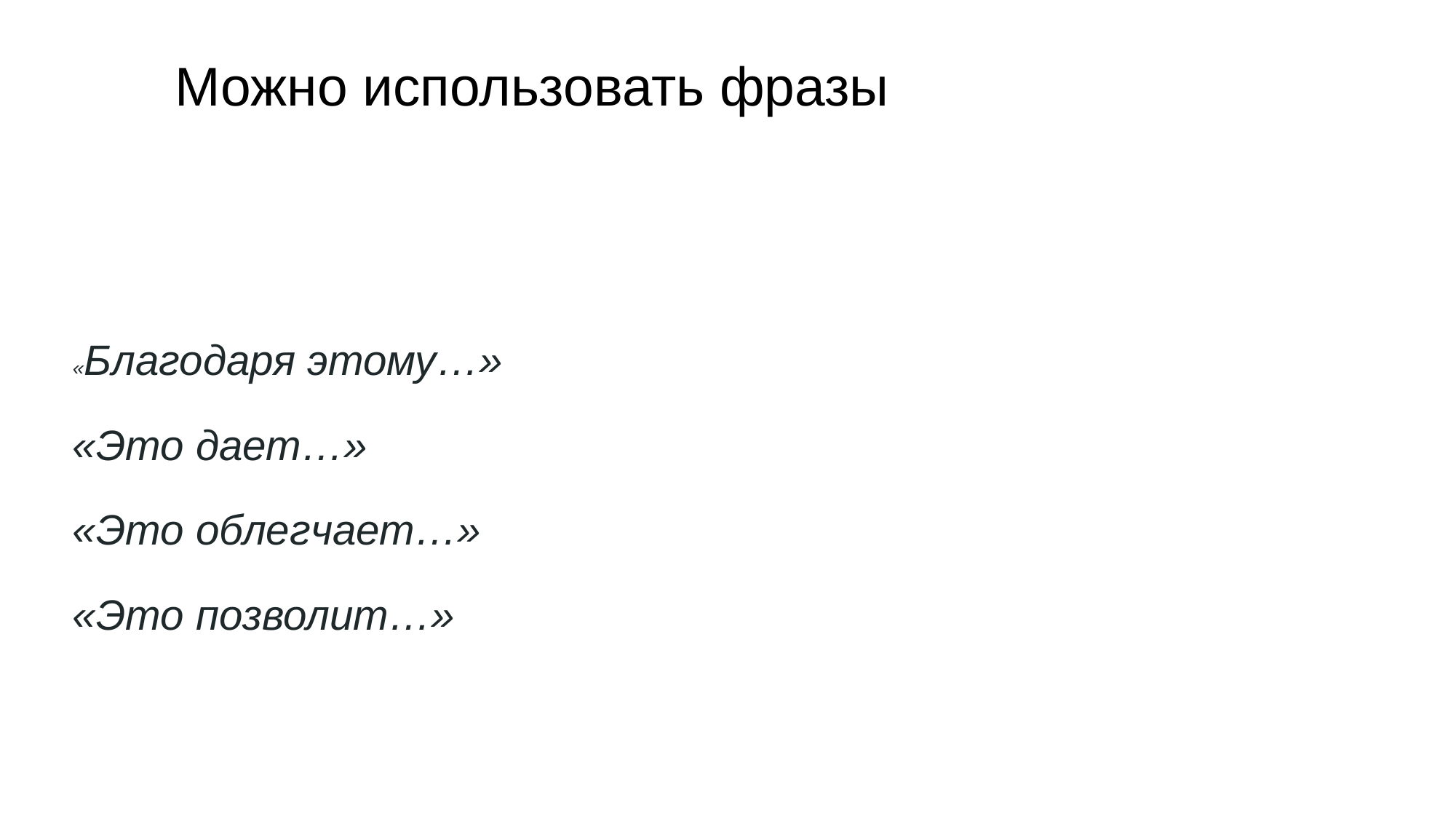

# Можно использовать фразы
«Благодаря этому…»
«Это дает…»
«Это облегчает…»
«Это позволит…»